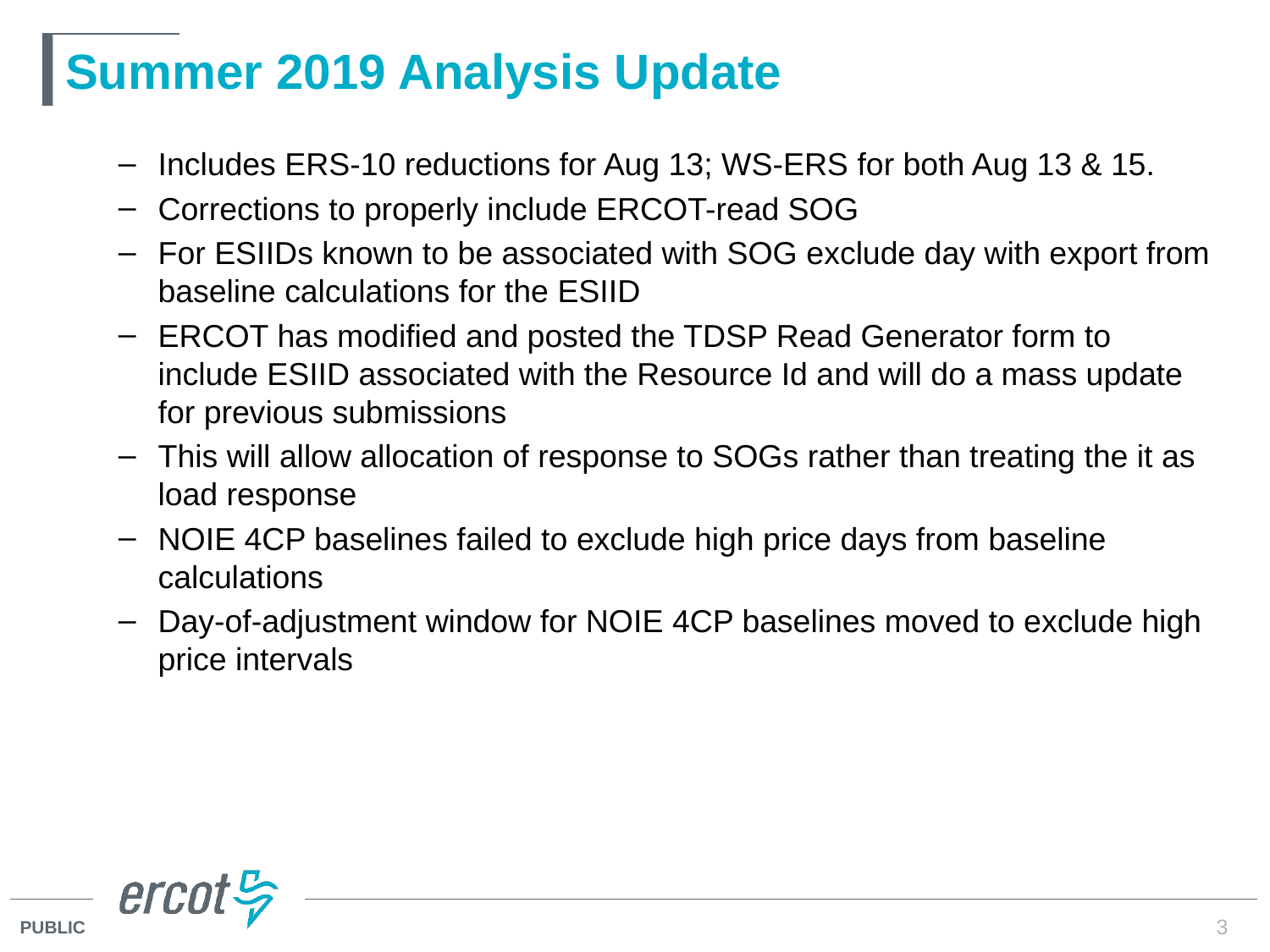

# Summer 2019 Analysis Update
Includes ERS-10 reductions for Aug 13; WS-ERS for both Aug 13 & 15.
Corrections to properly include ERCOT-read SOG
For ESIIDs known to be associated with SOG exclude day with export from baseline calculations for the ESIID
ERCOT has modified and posted the TDSP Read Generator form to include ESIID associated with the Resource Id and will do a mass update for previous submissions
This will allow allocation of response to SOGs rather than treating the it as load response
NOIE 4CP baselines failed to exclude high price days from baseline calculations
Day-of-adjustment window for NOIE 4CP baselines moved to exclude high price intervals

3